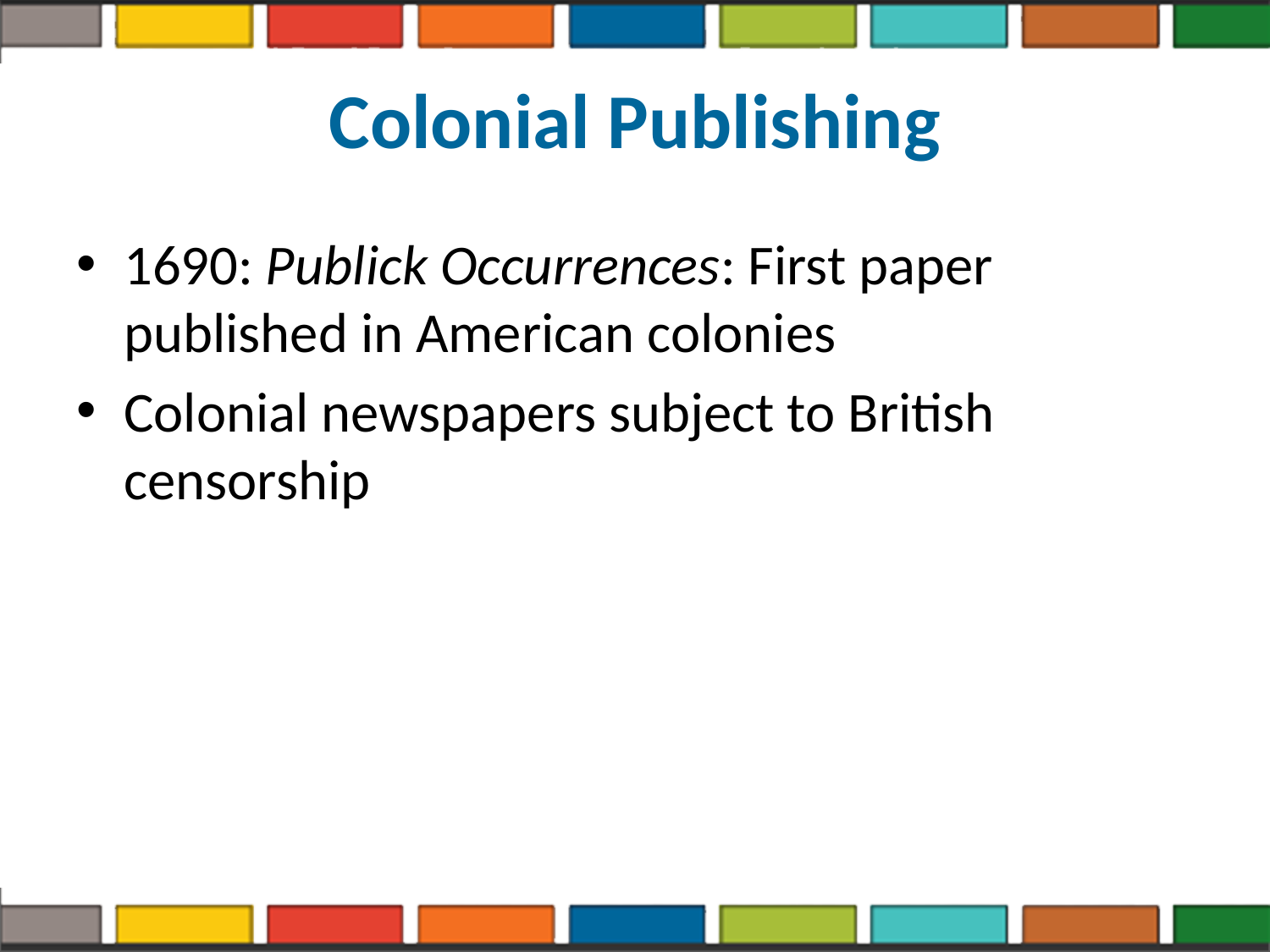

# Colonial Publishing
1690: Publick Occurrences: First paper published in American colonies
Colonial newspapers subject to British censorship